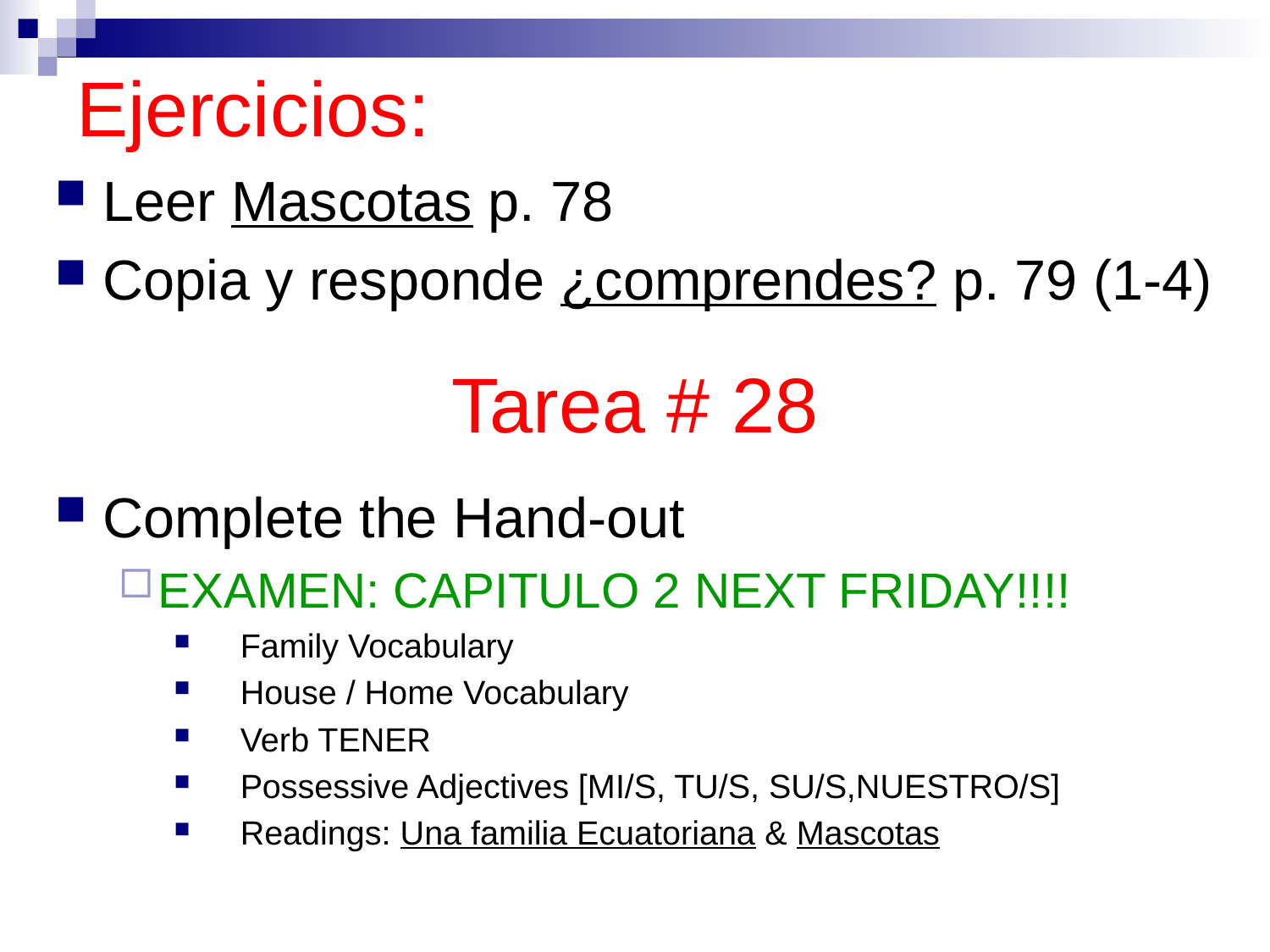

# Ejercicios:
Leer Mascotas p. 78
Copia y responde ¿comprendes? p. 79 (1-4)

Complete the Hand-out
EXAMEN: CAPITULO 2 NEXT FRIDAY!!!!
Family Vocabulary
House / Home Vocabulary
Verb TENER
Possessive Adjectives [MI/S, TU/S, SU/S,NUESTRO/S]
Readings: Una familia Ecuatoriana & Mascotas
Tarea # 28